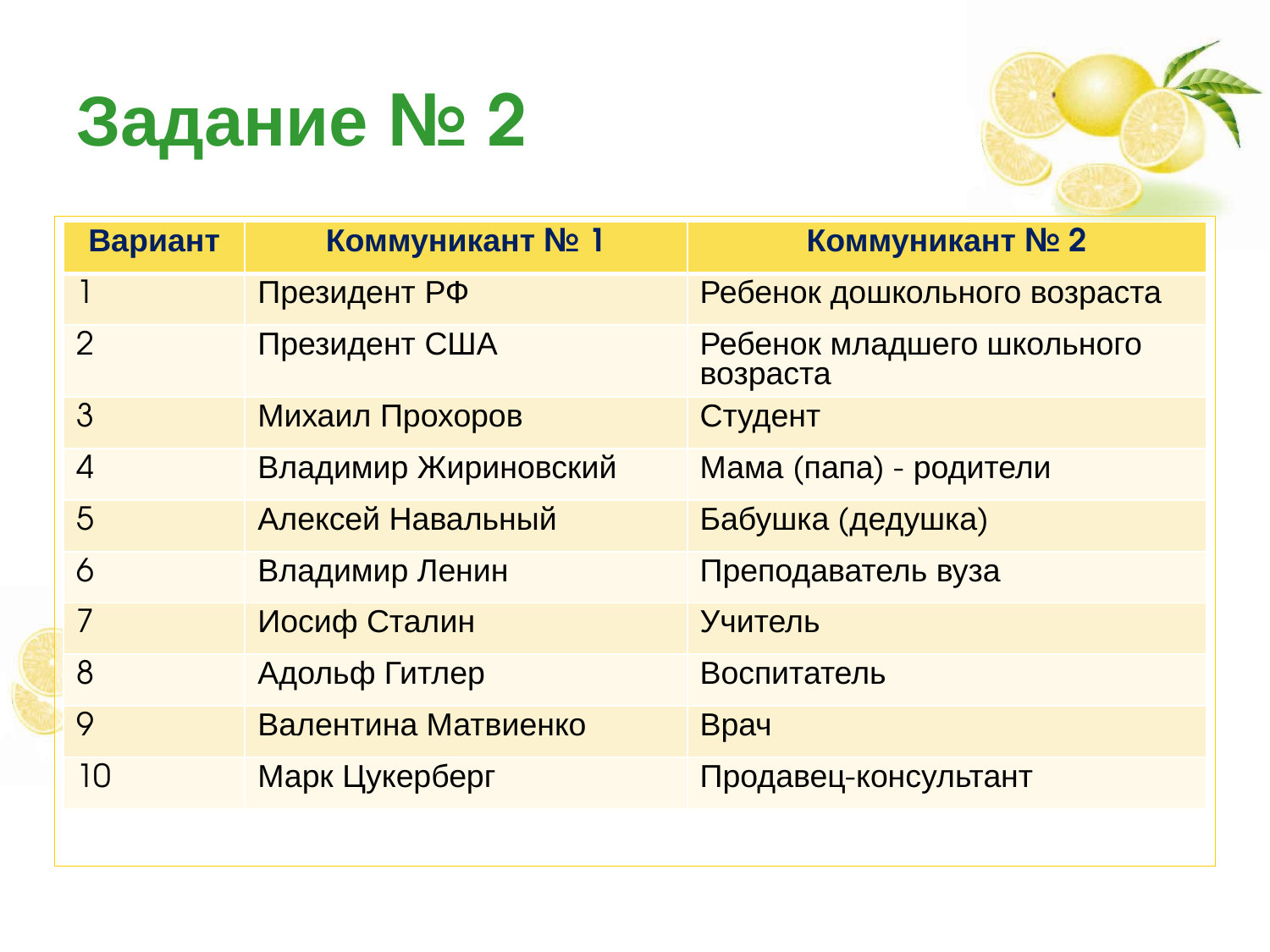

# Задание № 2
| Вариант | Коммуникант № 1 | Коммуникант № 2 |
| --- | --- | --- |
| 1 | Президент РФ | Ребенок дошкольного возраста |
| 2 | Президент США | Ребенок младшего школьного возраста |
| 3 | Михаил Прохоров | Студент |
| 4 | Владимир Жириновский | Мама (папа) - родители |
| 5 | Алексей Навальный | Бабушка (дедушка) |
| 6 | Владимир Ленин | Преподаватель вуза |
| 7 | Иосиф Сталин | Учитель |
| 8 | Адольф Гитлер | Воспитатель |
| 9 | Валентина Матвиенко | Врач |
| 10 | Марк Цукерберг | Продавец-консультант |